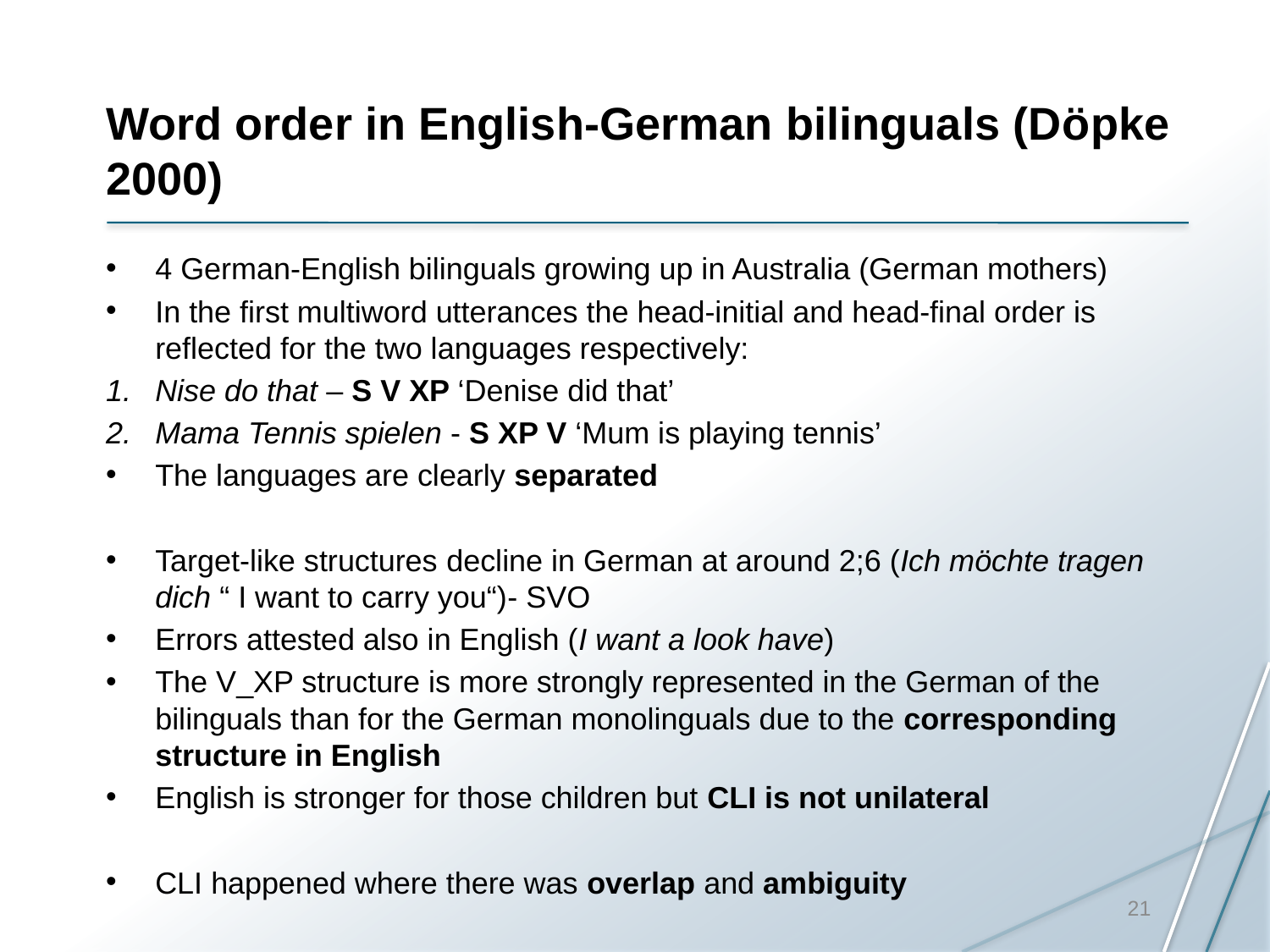

# Word order in English-German bilinguals (Döpke 2000)
4 German-English bilinguals growing up in Australia (German mothers)
In the first multiword utterances the head-initial and head-final order is reflected for the two languages respectively:
Nise do that – S V XP ‘Denise did that’
Mama Tennis spielen - S XP V ‘Mum is playing tennis’
The languages are clearly separated

Target-like structures decline in German at around 2;6 (Ich möchte tragen dich “ I want to carry you“)- SVO
Errors attested also in English (I want a look have)
The V_XP structure is more strongly represented in the German of the bilinguals than for the German monolinguals due to the corresponding structure in English
English is stronger for those children but CLI is not unilateral

CLI happened where there was overlap and ambiguity
21